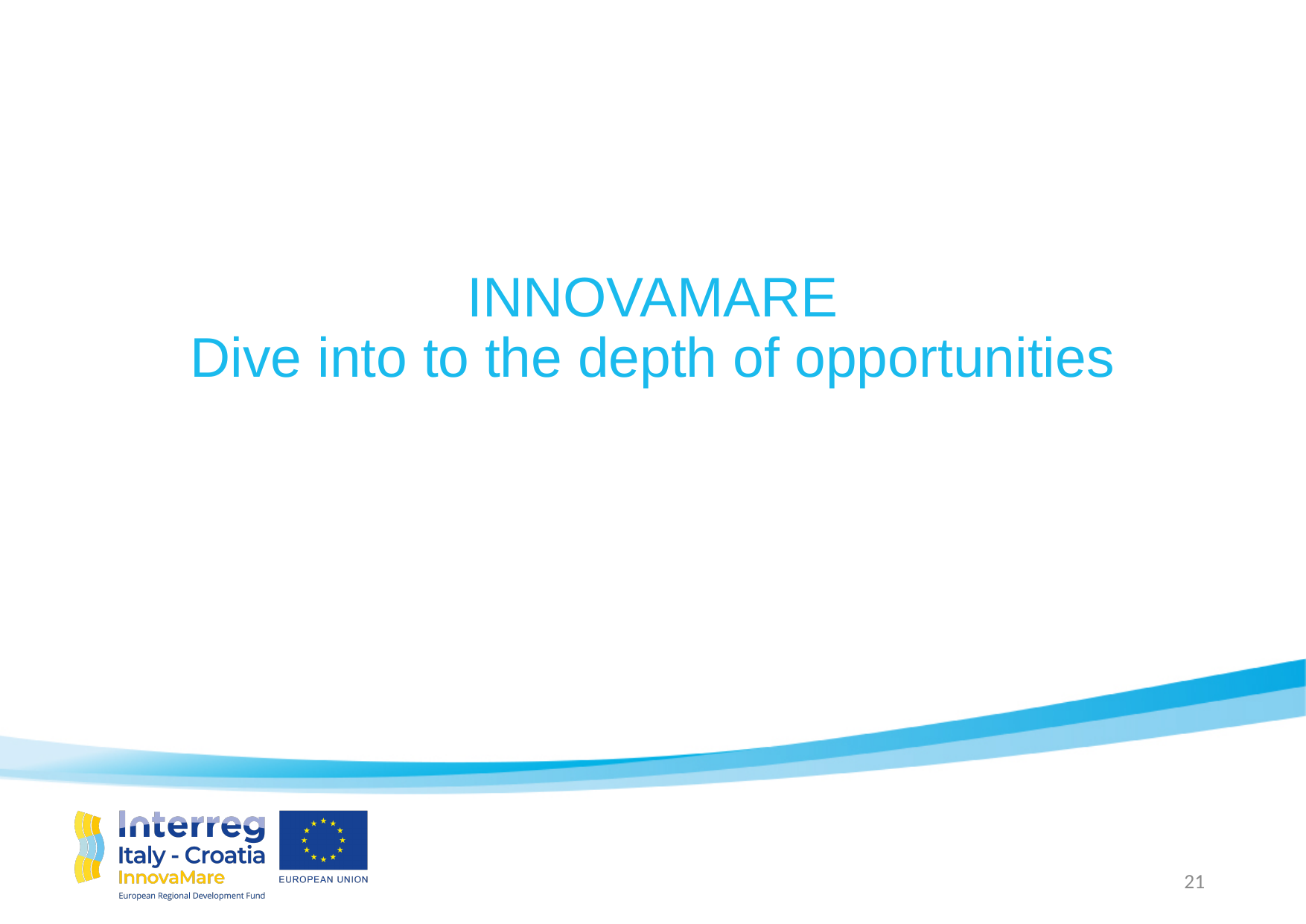

# INNOVAMARE Dive into to the depth of opportunities
21